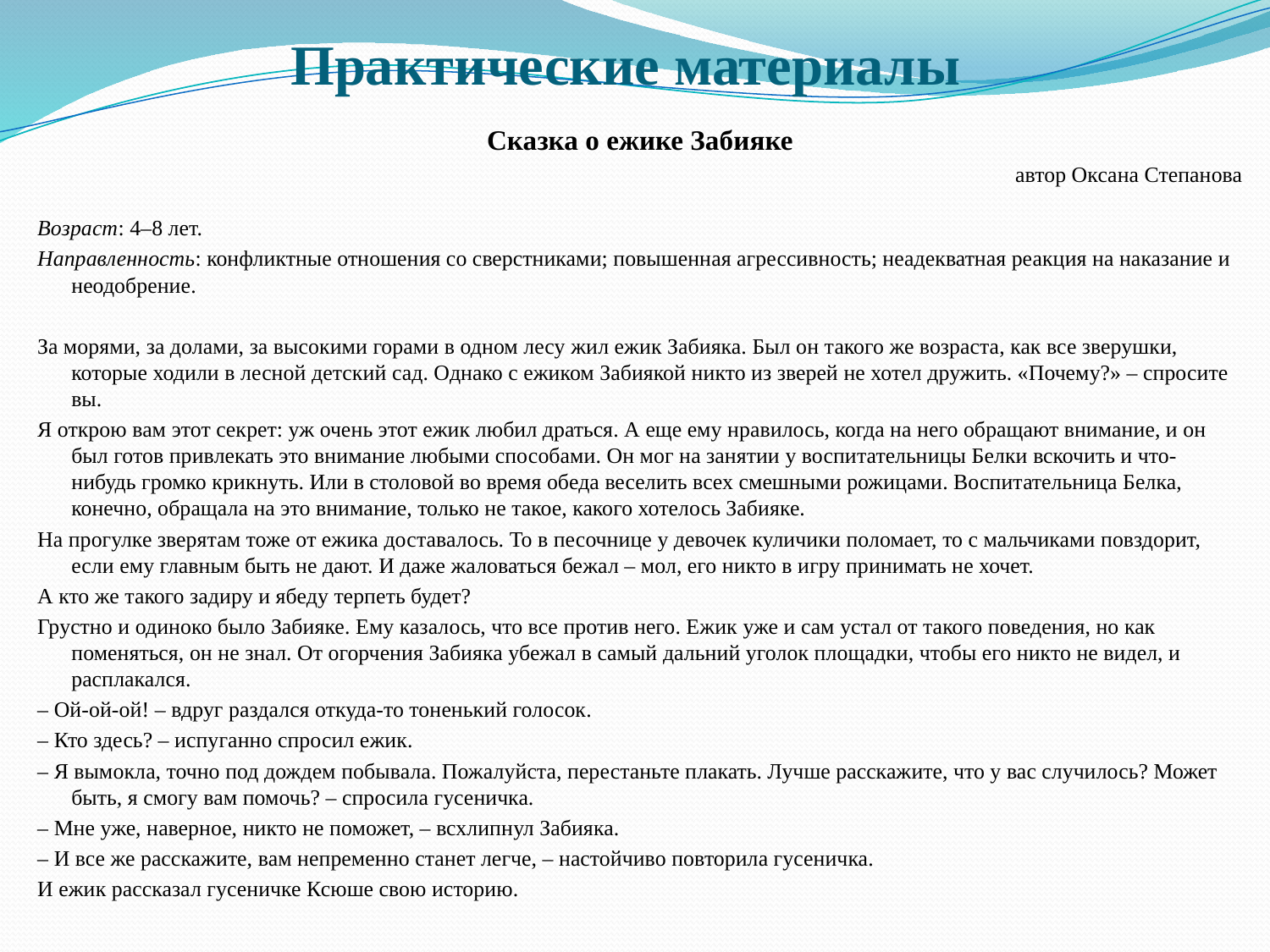

# Практические материалы
Сказка о ежике Забияке
автор Оксана Степанова

Возраст: 4–8 лет.
Направленность: конфликтные отношения со сверстниками; повышенная агрессивность; неадекватная реакция на наказание и неодобрение.

За морями, за долами, за высокими горами в одном лесу жил ежик Забияка. Был он такого же возраста, как все зверушки, которые ходили в лесной детский сад. Однако с ежиком Забиякой никто из зверей не хотел дружить. «Почему?» – спросите вы.
Я открою вам этот секрет: уж очень этот ежик любил драться. А еще ему нравилось, когда на него обращают внимание, и он был готов привлекать это внимание любыми способами. Он мог на занятии у воспитательницы Белки вскочить и что-нибудь громко крикнуть. Или в столовой во время обеда веселить всех смешными рожицами. Воспитательница Белка, конечно, обращала на это внимание, только не такое, какого хотелось Забияке.
На прогулке зверятам тоже от ежика доставалось. То в песочнице у девочек куличики поломает, то с мальчиками повздорит, если ему главным быть не дают. И даже жаловаться бежал – мол, его никто в игру принимать не хочет.
А кто же такого задиру и ябеду терпеть будет?
Грустно и одиноко было Забияке. Ему казалось, что все против него. Ежик уже и сам устал от такого поведения, но как поменяться, он не знал. От огорчения Забияка убежал в самый дальний уголок площадки, чтобы его никто не видел, и расплакался.
– Ой-ой-ой! – вдруг раздался откуда-то тоненький голосок.
– Кто здесь? – испуганно спросил ежик.
– Я вымокла, точно под дождем побывала. Пожалуйста, перестаньте плакать. Лучше расскажите, что у вас случилось? Может быть, я смогу вам помочь? – спросила гусеничка.
– Мне уже, наверное, никто не поможет, – всхлипнул Забияка.
– И все же расскажите, вам непременно станет легче, – настойчиво повторила гусеничка.
И ежик рассказал гусеничке Ксюше свою историю.